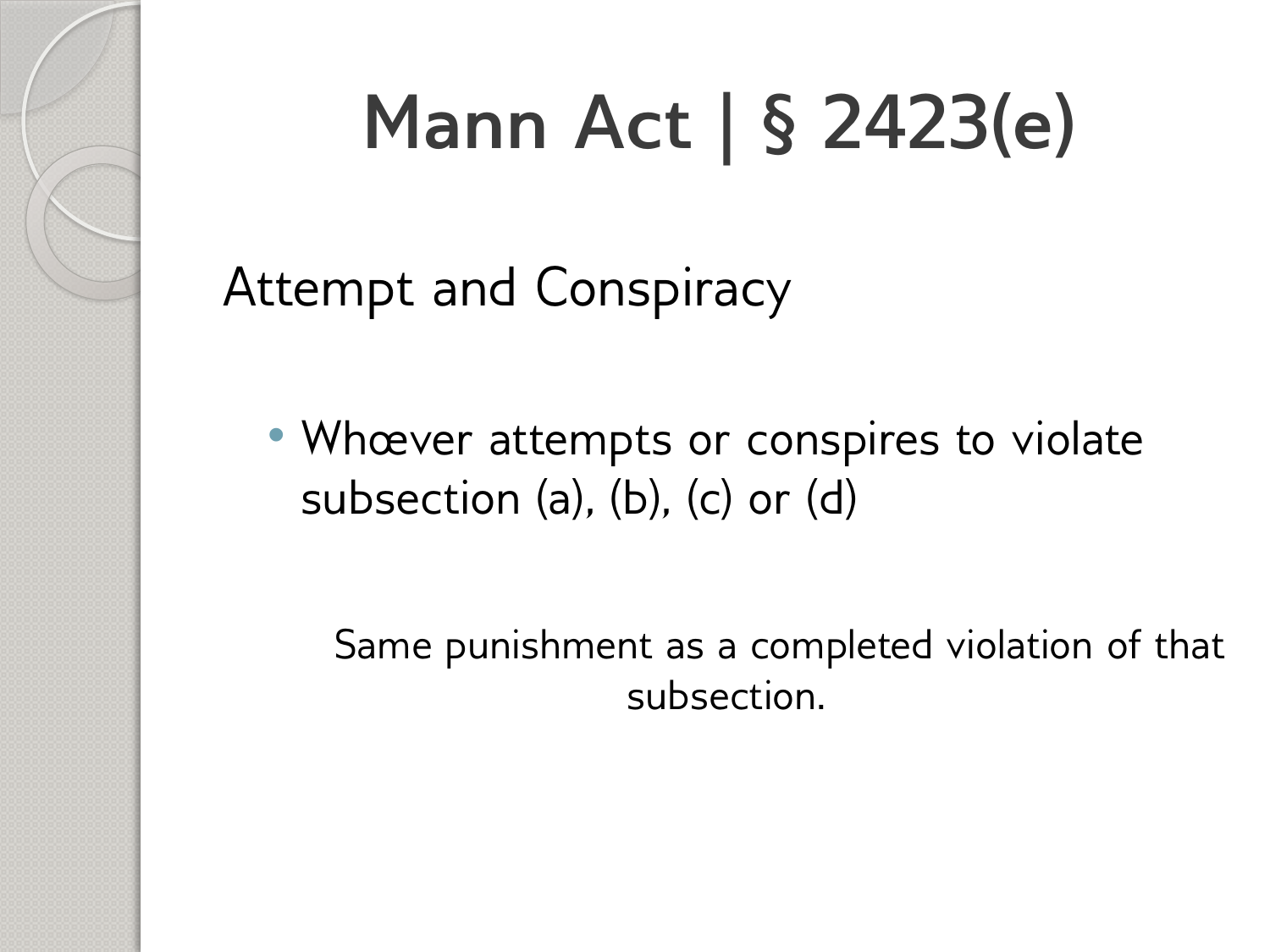

# Mann Act | § 2423(e)
Attempt and Conspiracy

Whoever attempts or conspires to violate subsection (a), (b), (c) or (d)

	Same punishment as a completed violation of that 		   subsection.